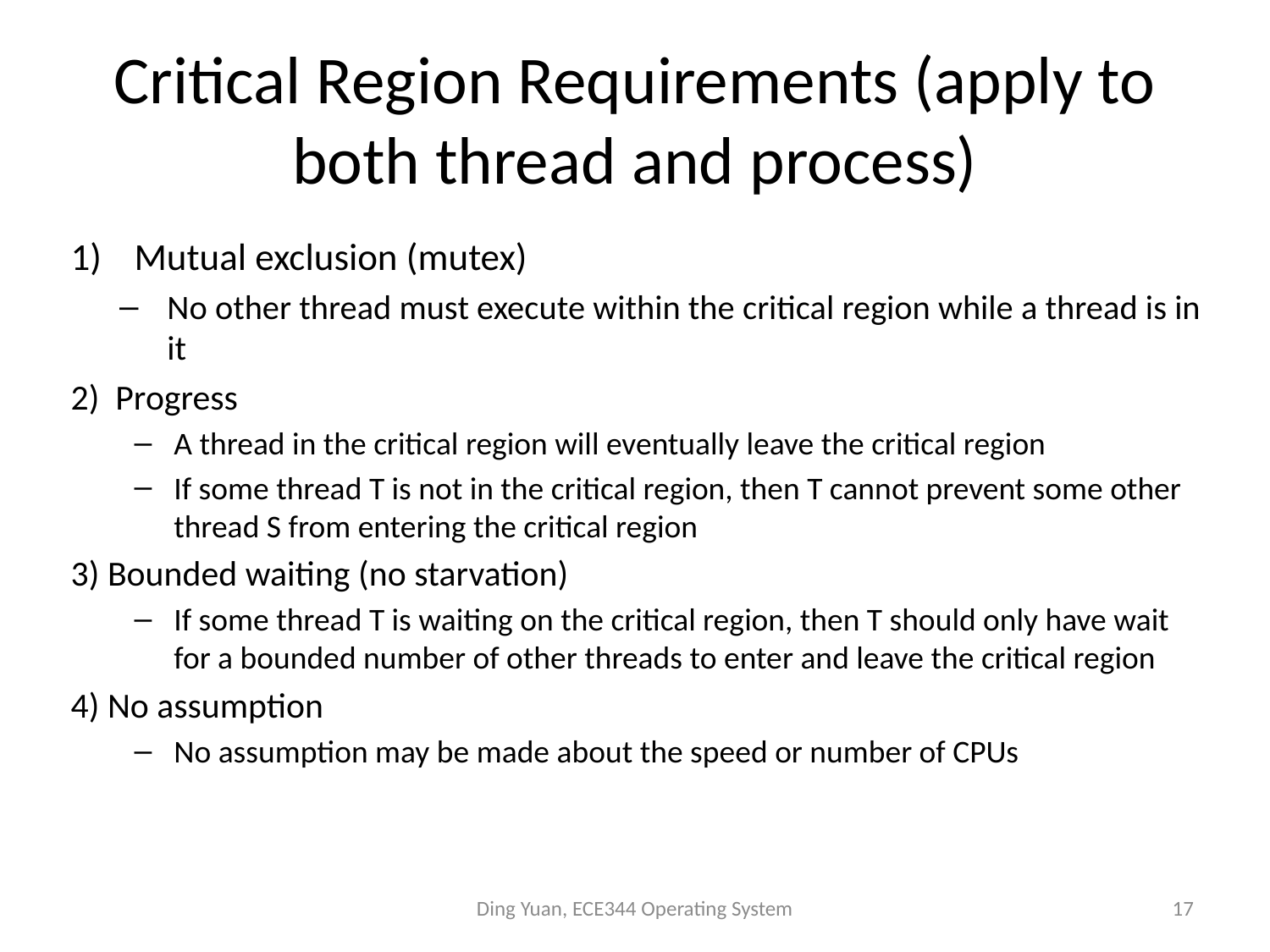

# Critical Region Requirements (apply to both thread and process)
Mutual exclusion (mutex)
No other thread must execute within the critical region while a thread is in it
2)  Progress
A thread in the critical region will eventually leave the critical region
If some thread T is not in the critical region, then T cannot prevent some other thread S from entering the critical region
3) Bounded waiting (no starvation)
If some thread T is waiting on the critical region, then T should only have wait for a bounded number of other threads to enter and leave the critical region
4) No assumption
No assumption may be made about the speed or number of CPUs
Ding Yuan, ECE344 Operating System
17